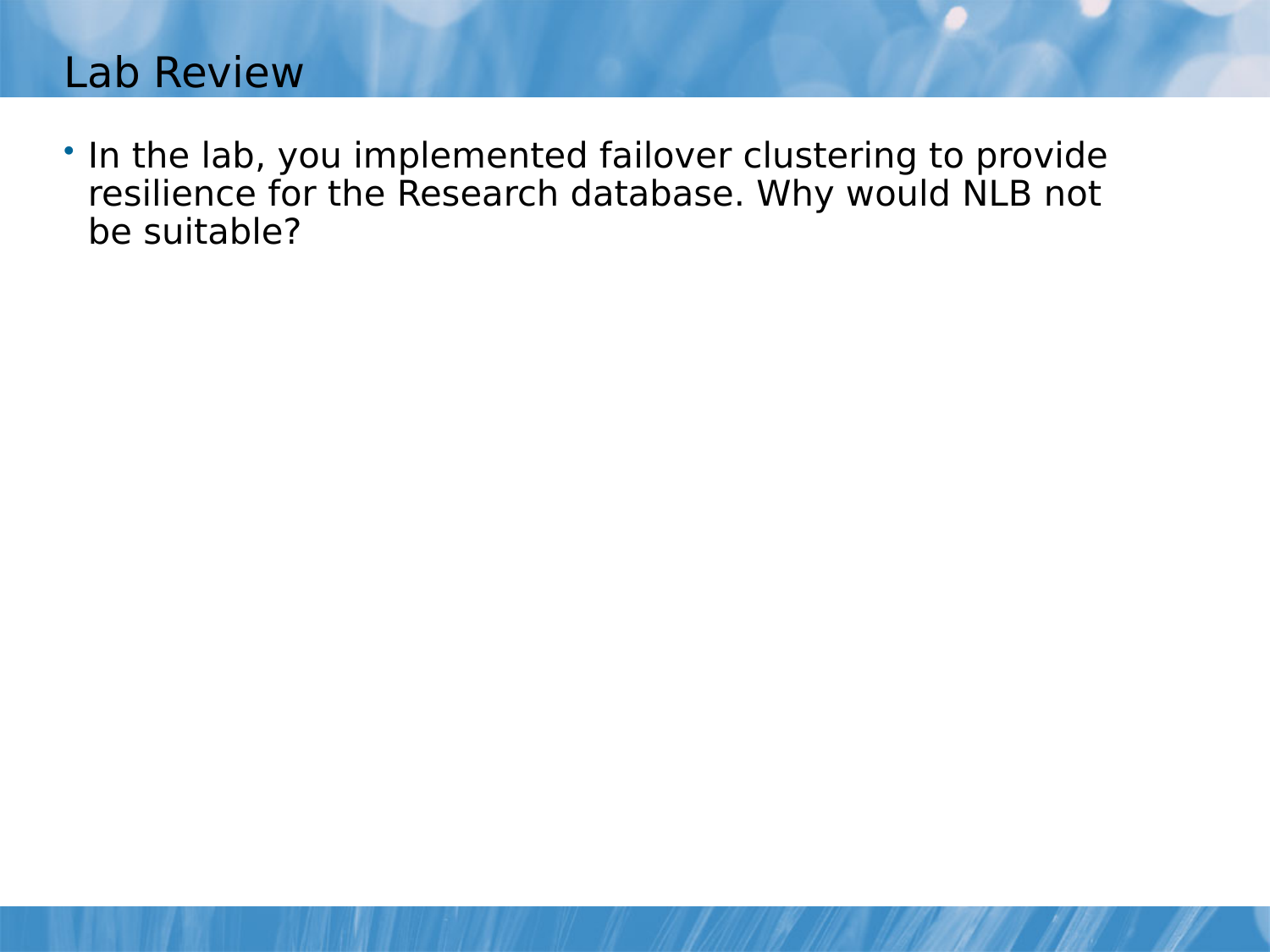

# Lab Review
In the lab, you implemented failover clustering to provide resilience for the Research database. Why would NLB not be suitable?